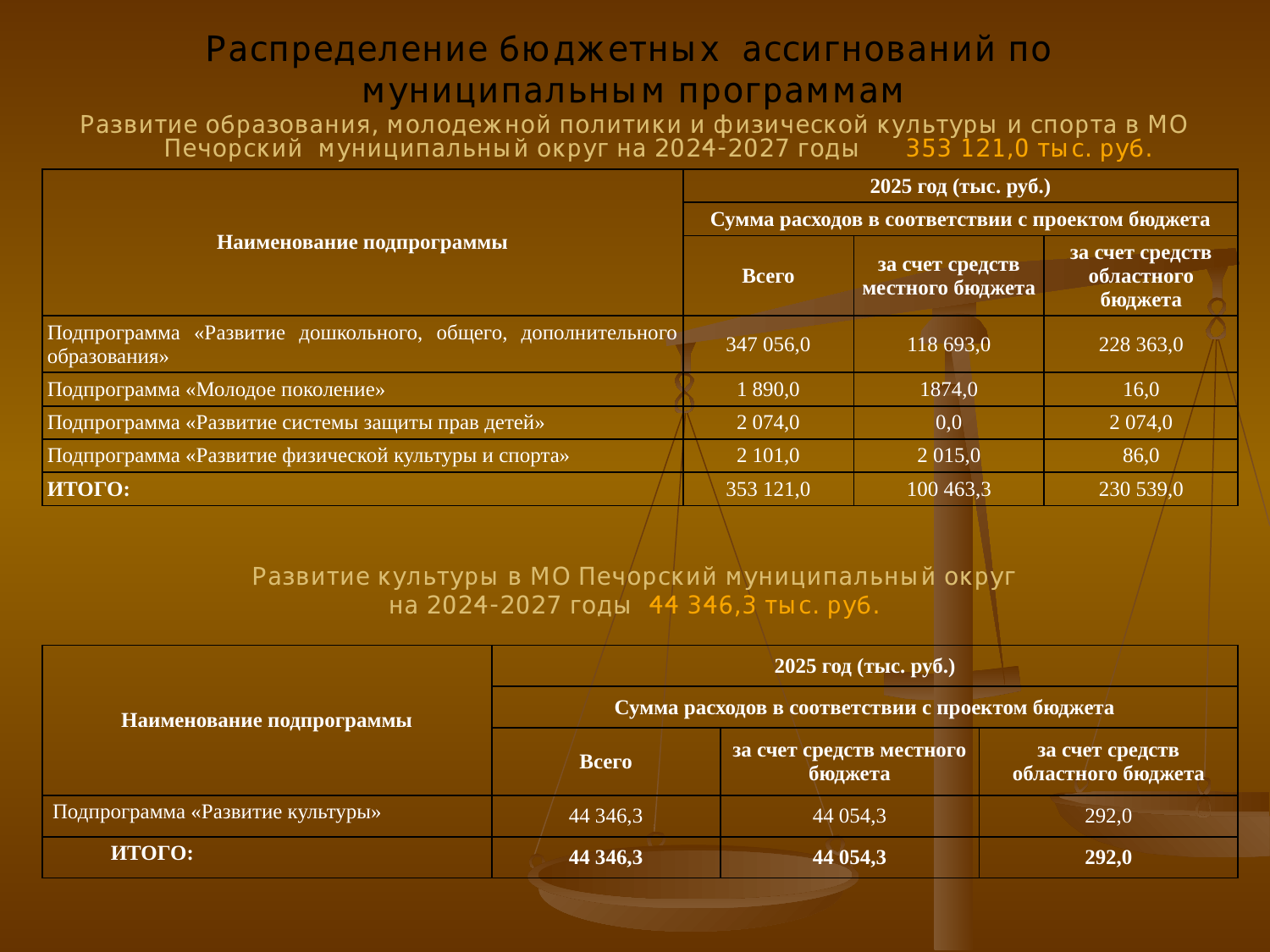

Распределение бюджетных  ассигнований по
муниципальным программам
Развитие образования, молодежной политики и физической культуры и спорта в МО Печорский  муниципальный округ на 2024-2027 годы      353 121,0 тыс. руб.

Развитие культуры в МО Печорский муниципальный округ
на 2024-2027 годы  44 346,3 тыс. руб.

| Наименование подпрограммы | 2025 год (тыс. руб.) |  |  |
| --- | --- | --- | --- |
|  | Сумма расходов в соответствии с проектом бюджета |  |  |
|  | Всего | за счет средств местного бюджета | за счет средств областного бюджета |
| Подпрограмма «Развитие дошкольного, общего, дополнительного образования» | 347 056,0 | 118 693,0 | 228 363,0 |
| Подпрограмма «Молодое поколение» | 1 890,0 | 1874,0 | 16,0 |
| Подпрограмма «Развитие системы защиты прав детей» | 2 074,0 | 0,0 | 2 074,0 |
| Подпрограмма «Развитие физической культуры и спорта» | 2 101,0 | 2 015,0 | 86,0 |
| ИТОГО: | 353 121,0 | 100 463,3 | 230 539,0 |
| Наименование подпрограммы | 2025 год (тыс. руб.) |  |  |
| --- | --- | --- | --- |
|  | Сумма расходов в соответствии с проектом бюджета |  |  |
|  | Всего | за счет средств местного бюджета | за счет средств областного бюджета |
| Подпрограмма «Развитие культуры» | 44 346,3 | 44 054,3 | 292,0 |
| ИТОГО: | 44 346,3 | 44 054,3 | 292,0 |